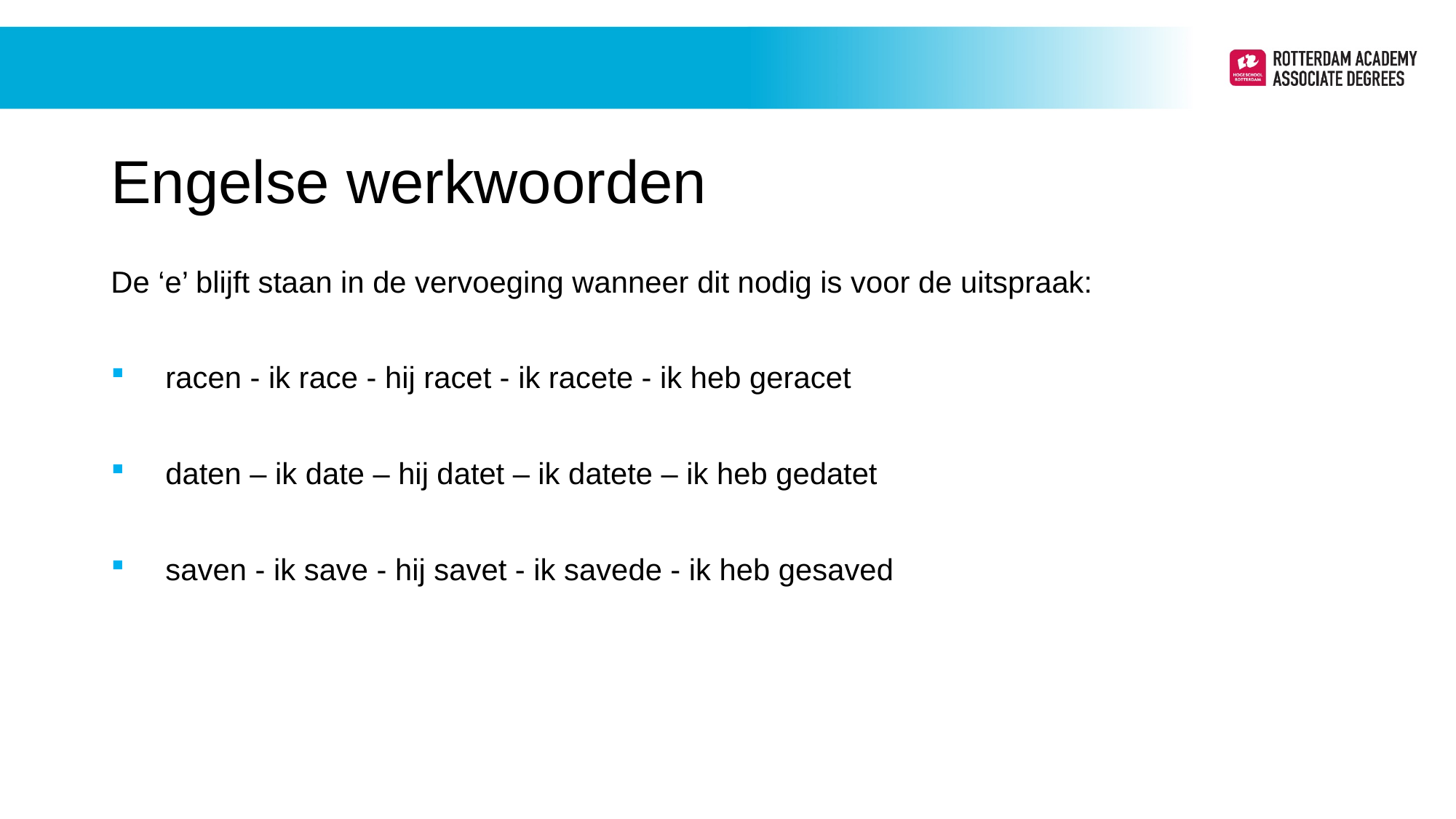

# Engelse werkwoorden
De ‘e’ blijft staan in de vervoeging wanneer dit nodig is voor de uitspraak:

racen - ik race - hij racet - ik racete - ik heb geracet

daten – ik date – hij datet – ik datete – ik heb gedatet

saven - ik save - hij savet - ik savede - ik heb gesaved